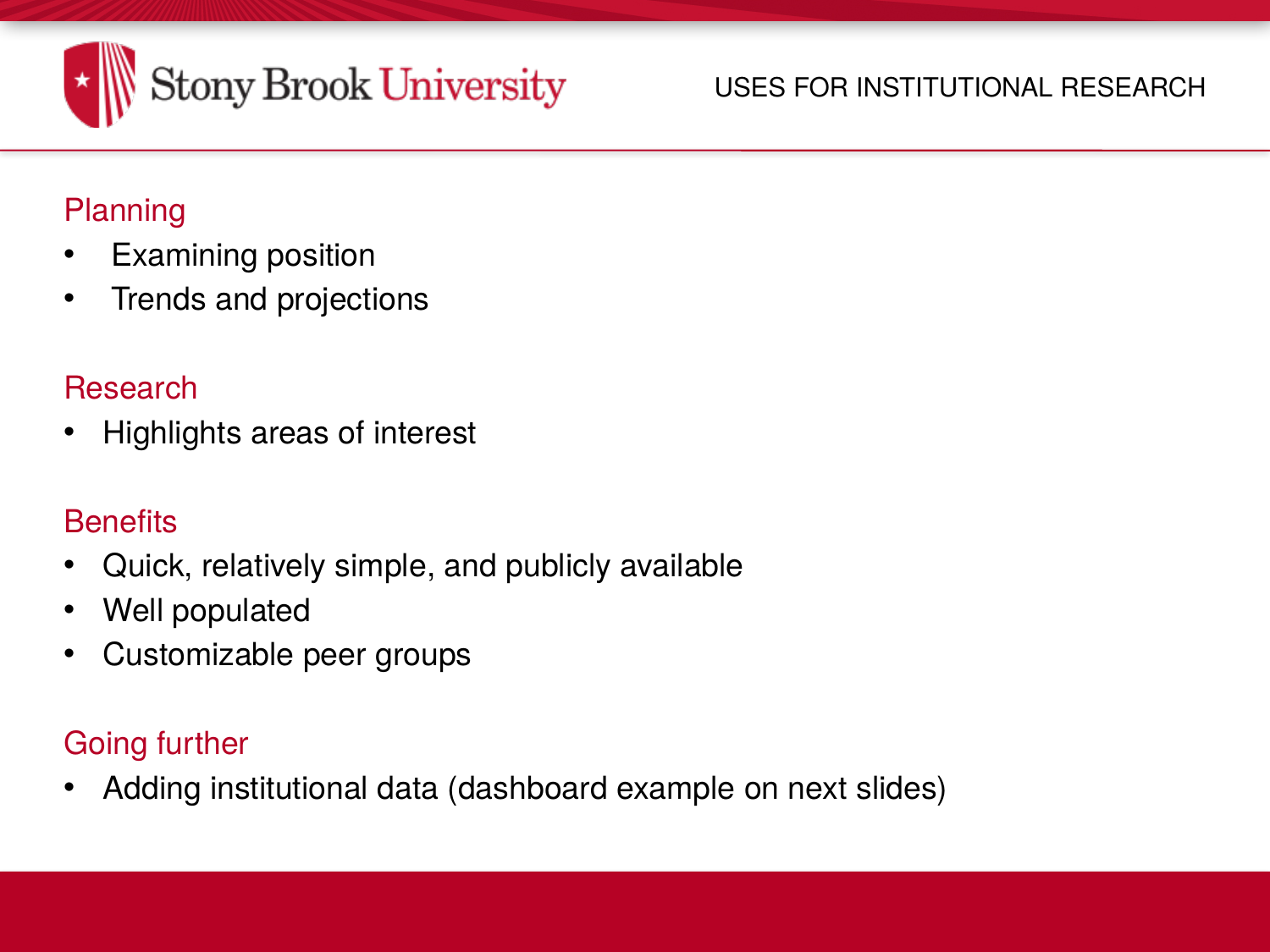

Uses for Institutional Research
Planning
Examining position
Trends and projections

Research
Highlights areas of interest

Benefits
Quick, relatively simple, and publicly available
Well populated
Customizable peer groups

Going further
Adding institutional data (dashboard example on next slides)